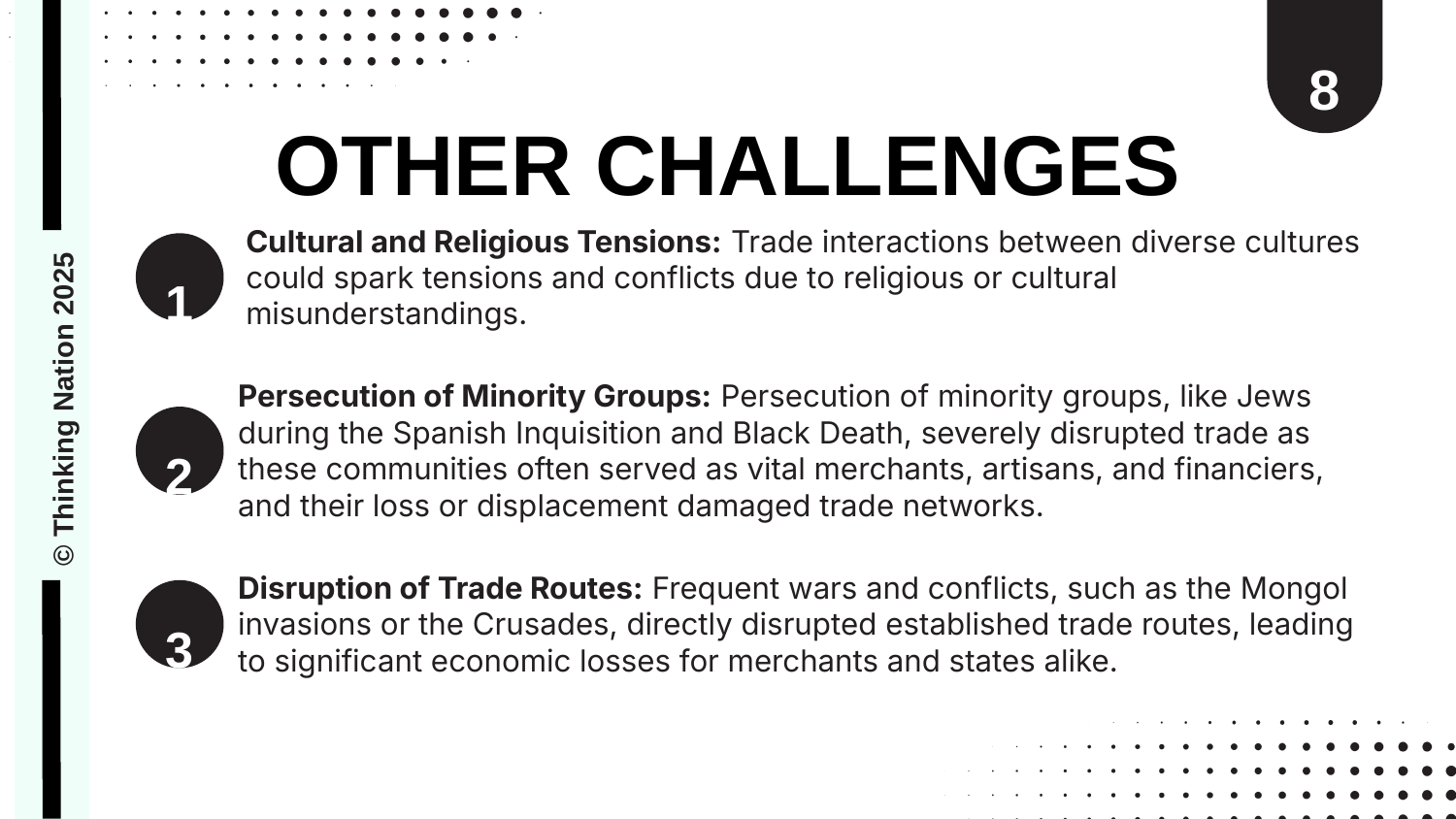

8
OTHER CHALLENGES
Cultural and Religious Tensions: Trade interactions between diverse cultures could spark tensions and conflicts due to religious or cultural misunderstandings.

1
Persecution of Minority Groups: Persecution of minority groups, like Jews during the Spanish Inquisition and Black Death, severely disrupted trade as these communities often served as vital merchants, artisans, and financiers, and their loss or displacement damaged trade networks.

2
© Thinking Nation 2025
Disruption of Trade Routes: Frequent wars and conflicts, such as the Mongol invasions or the Crusades, directly disrupted established trade routes, leading to significant economic losses for merchants and states alike.

3